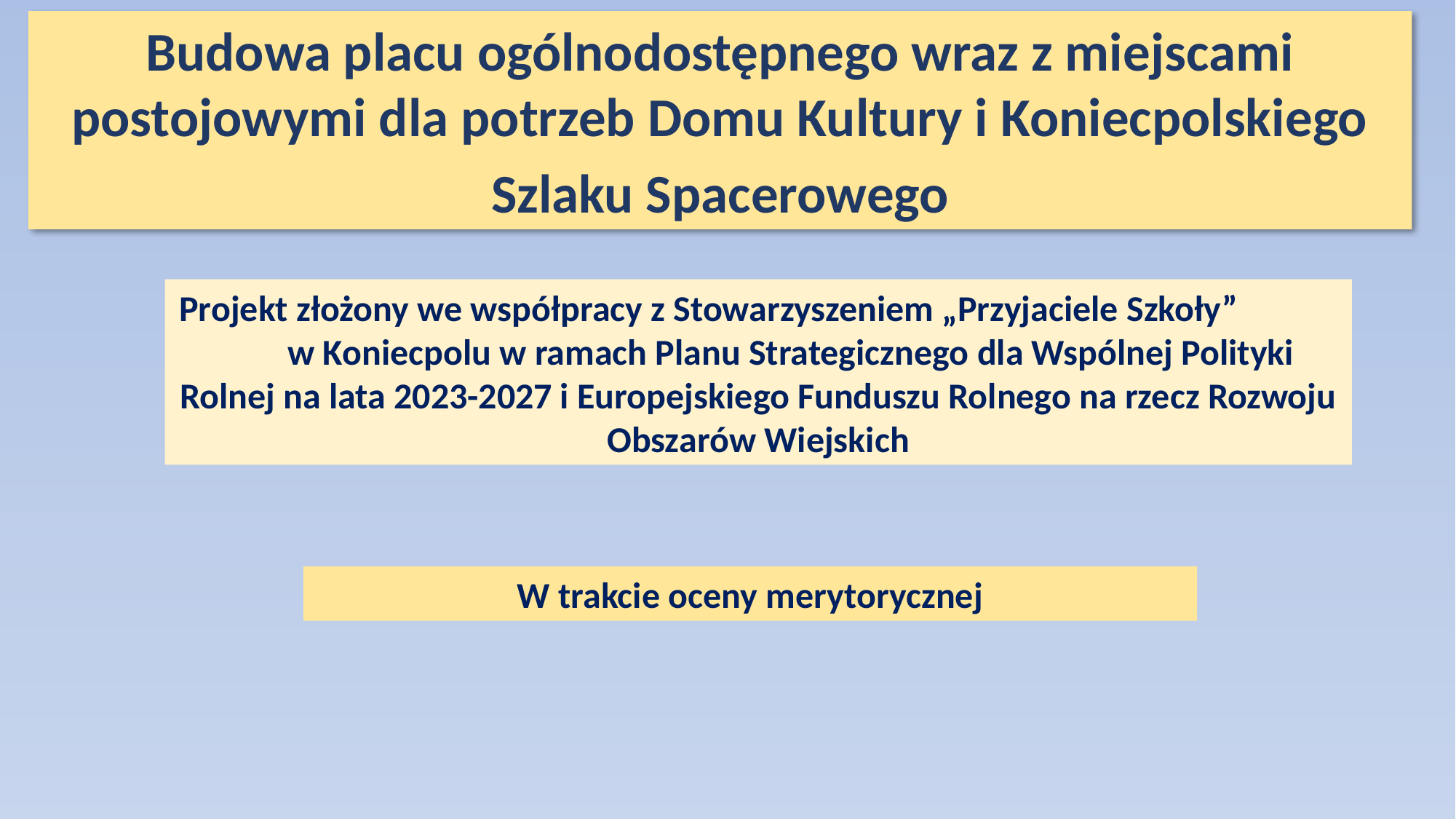

Budowa placu ogólnodostępnego wraz z miejscami postojowymi dla potrzeb Domu Kultury i Koniecpolskiego
Szlaku Spacerowego
#
Projekt złożony we współpracy z Stowarzyszeniem „Przyjaciele Szkoły”                     w Koniecpolu w ramach Planu Strategicznego dla Wspólnej Polityki Rolnej na lata 2023-2027 i Europejskiego Funduszu Rolnego na rzecz Rozwoju Obszarów Wiejskich
W trakcie oceny merytorycznej